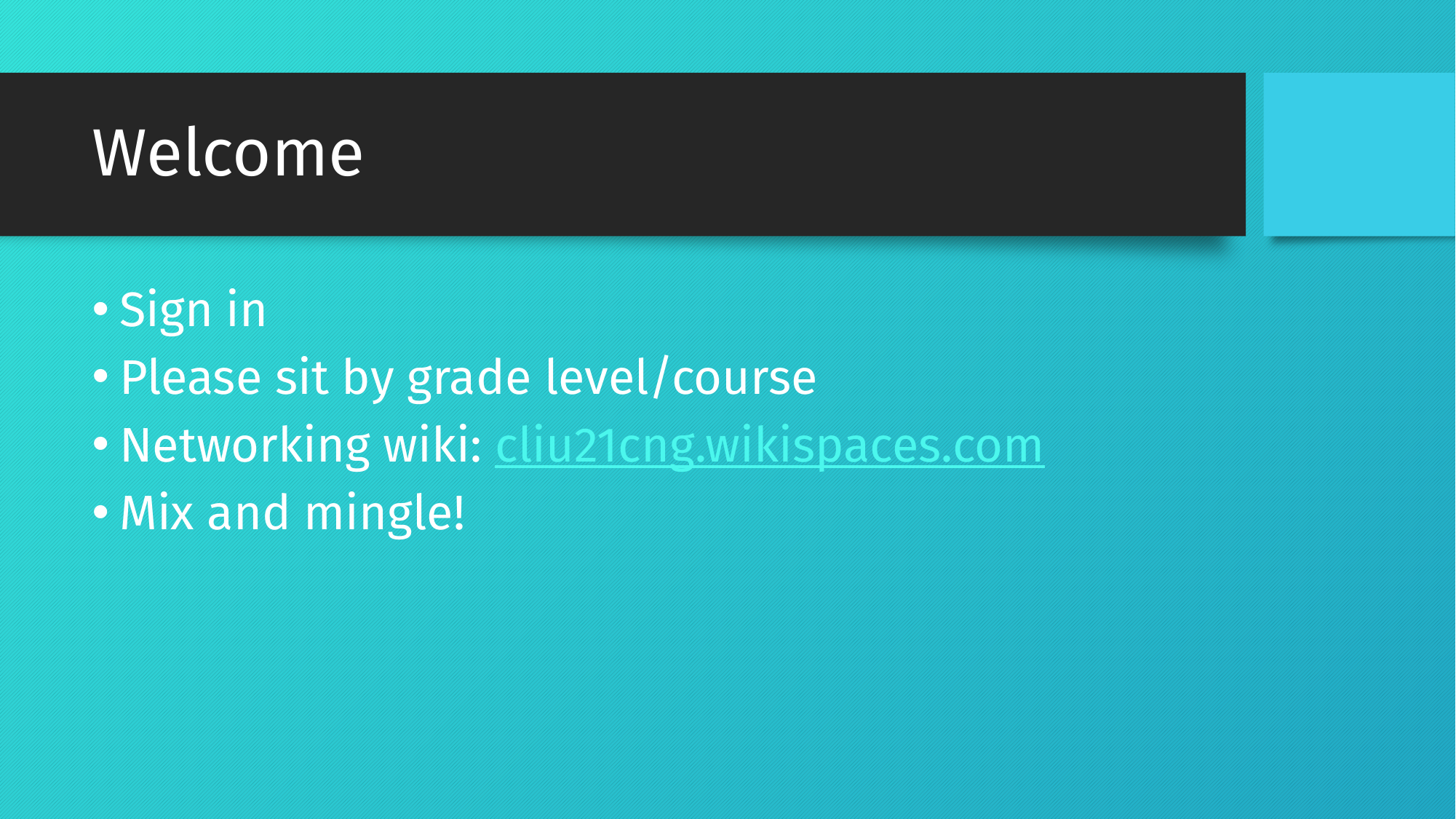

# Welcome
Sign in
Please sit by grade level/course
Networking wiki: cliu21cng.wikispaces.com
Mix and mingle!